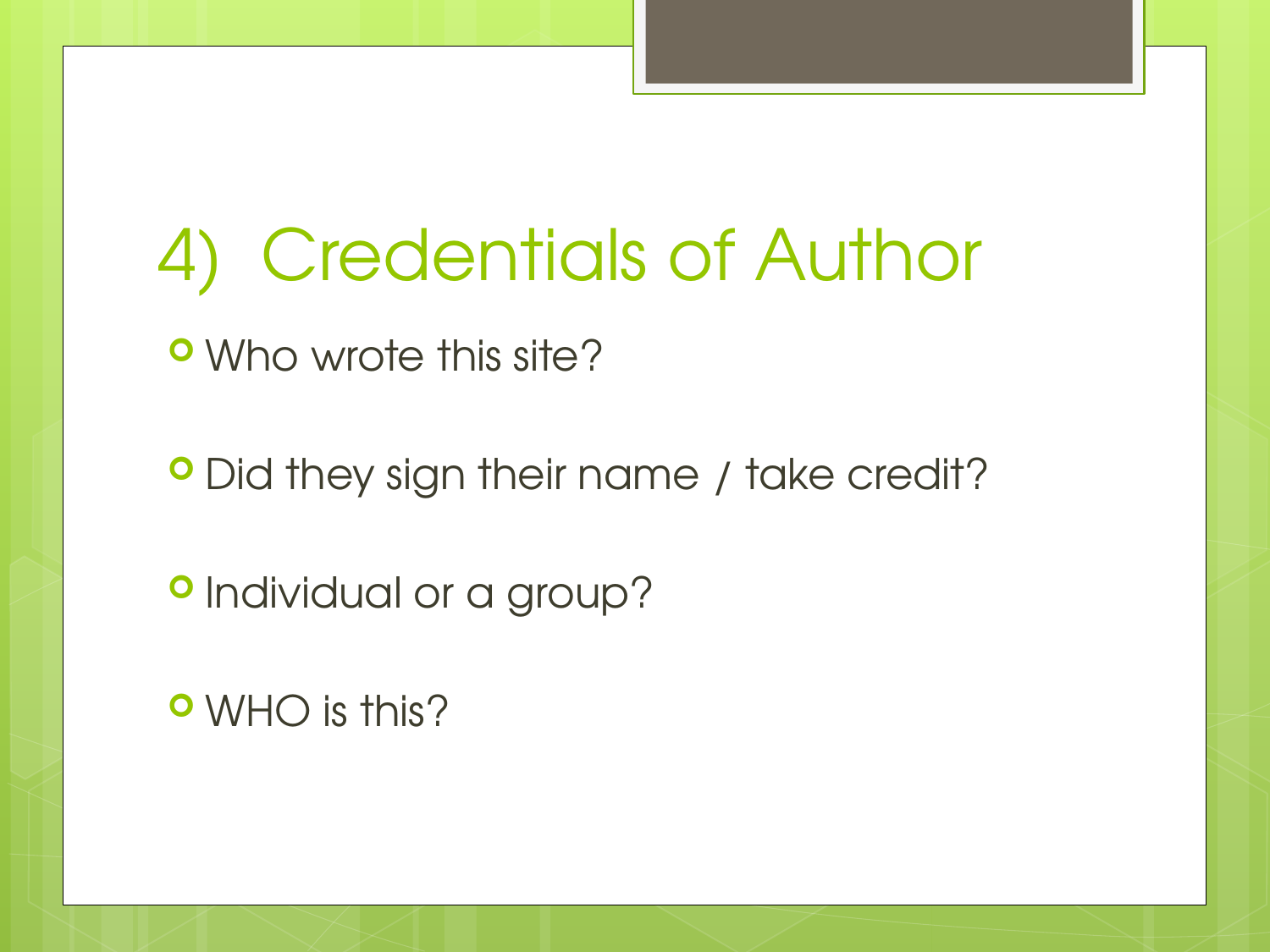

# 4)  Credentials of Author
Who wrote this site?

Did they sign their name / take credit?

Individual or a group?

WHO is this?